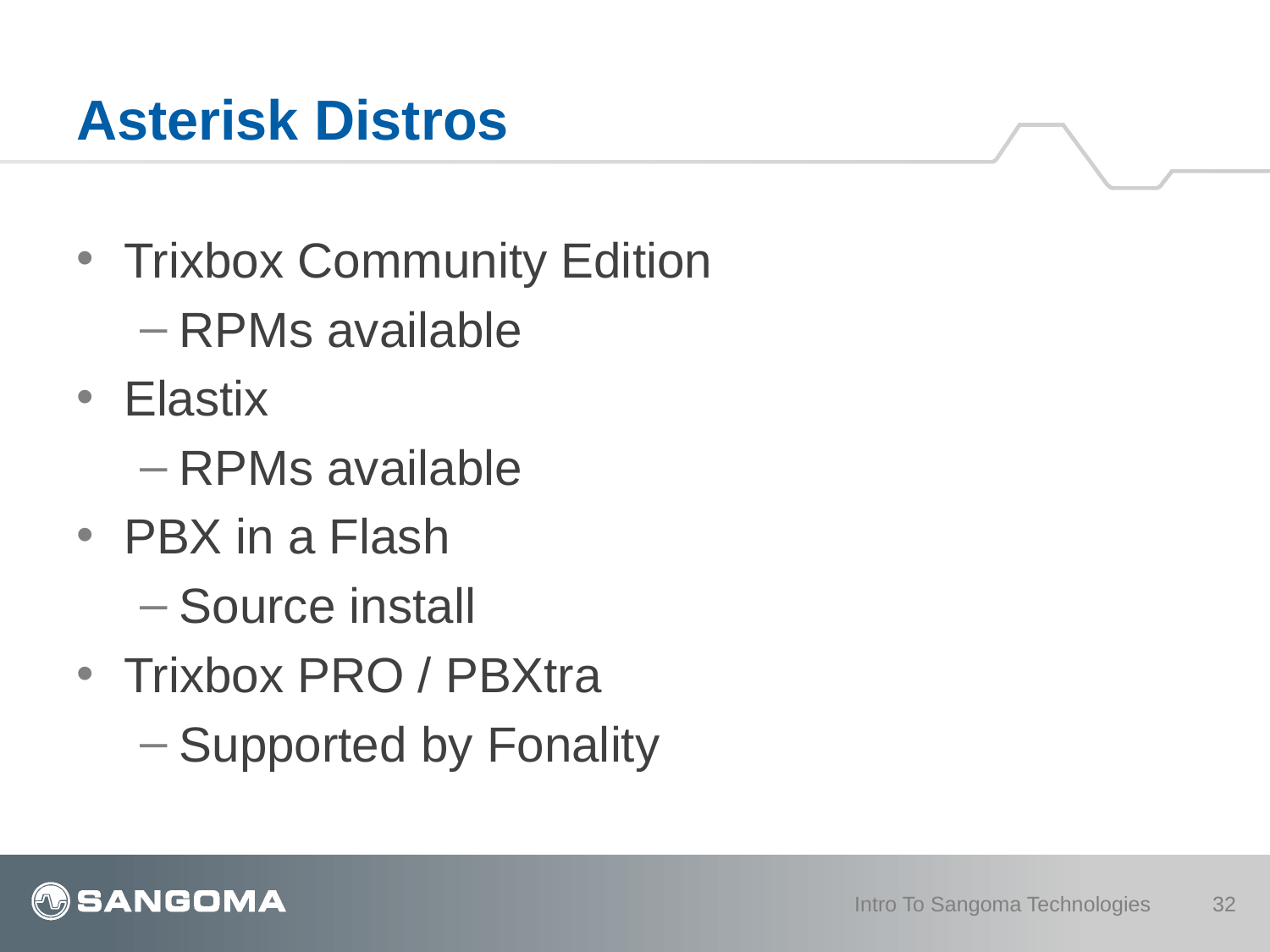

# Asterisk Distros
Trixbox Community Edition
RPMs available
Elastix
RPMs available
PBX in a Flash
Source install
Trixbox PRO / PBXtra
Supported by Fonality

Intro To Sangoma Technologies
32